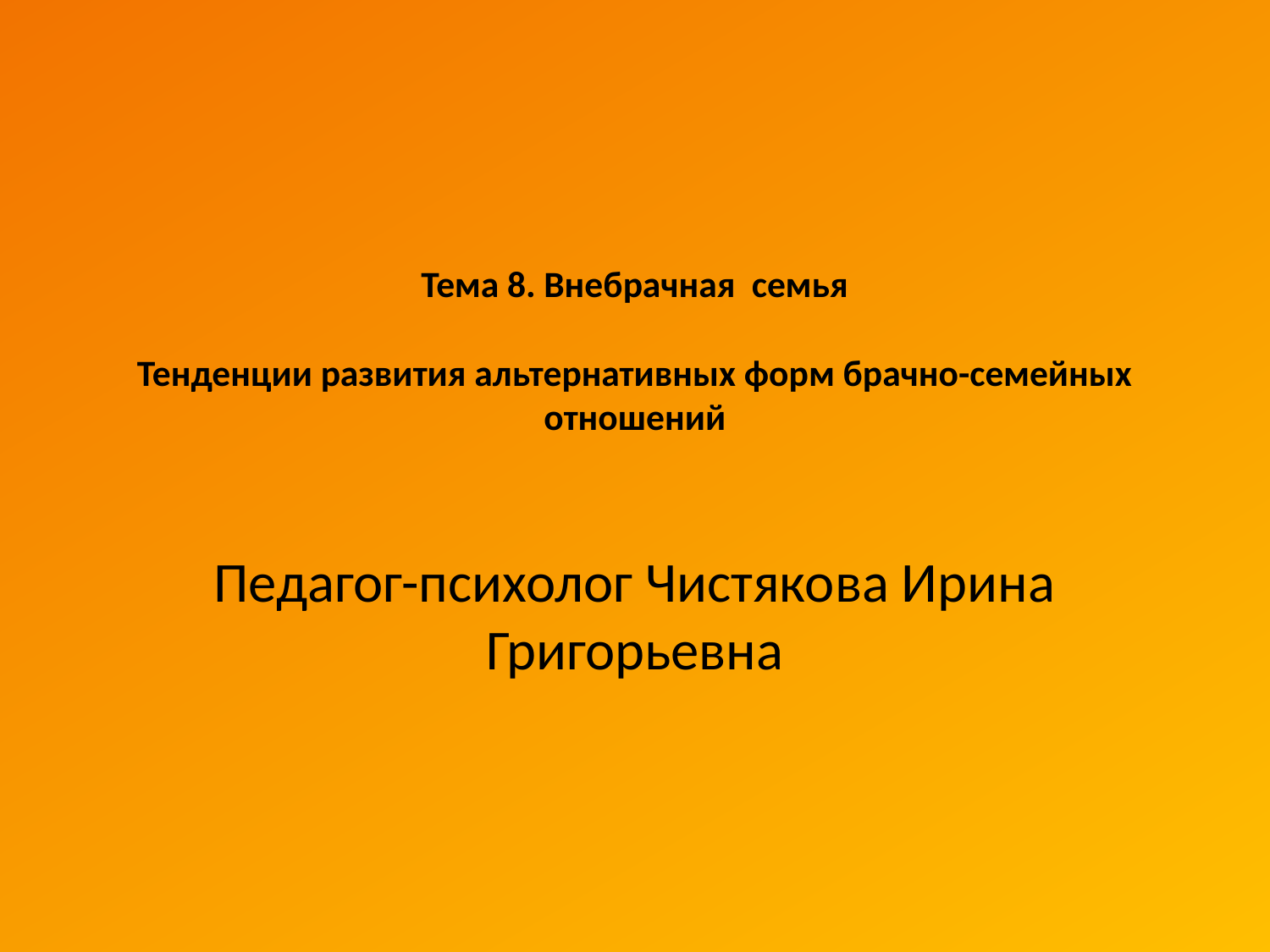

# Тема 8. Внебрачная  семья Тенденции развития альтернативных форм брачно-семейных отношений
Педагог-психолог Чистякова Ирина Григорьевна